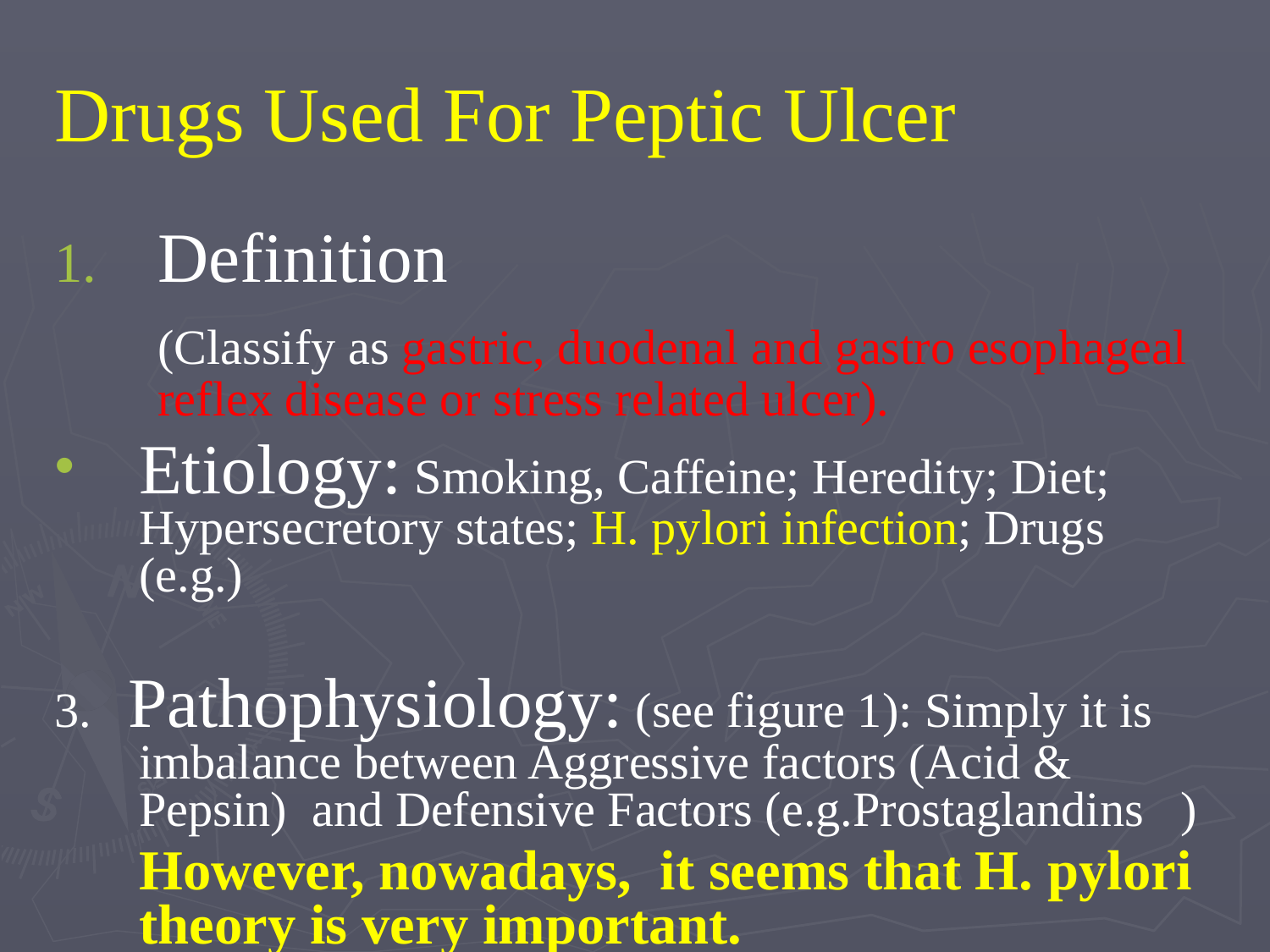

# Drugs Used For Peptic Ulcer
Definition
	(Classify as gastric, duodenal and gastro esophageal reflex disease or stress related ulcer).
Etiology: Smoking, Caffeine; Heredity; Diet; Hypersecretory states; H. pylori infection; Drugs (e.g.)

3.   Pathophysiology: (see figure 1): Simply it is imbalance between Aggressive factors (Acid & Pepsin)  and Defensive Factors (e.g.Prostaglandins   )
	However, nowadays,  it seems that H. pylori theory is very important.